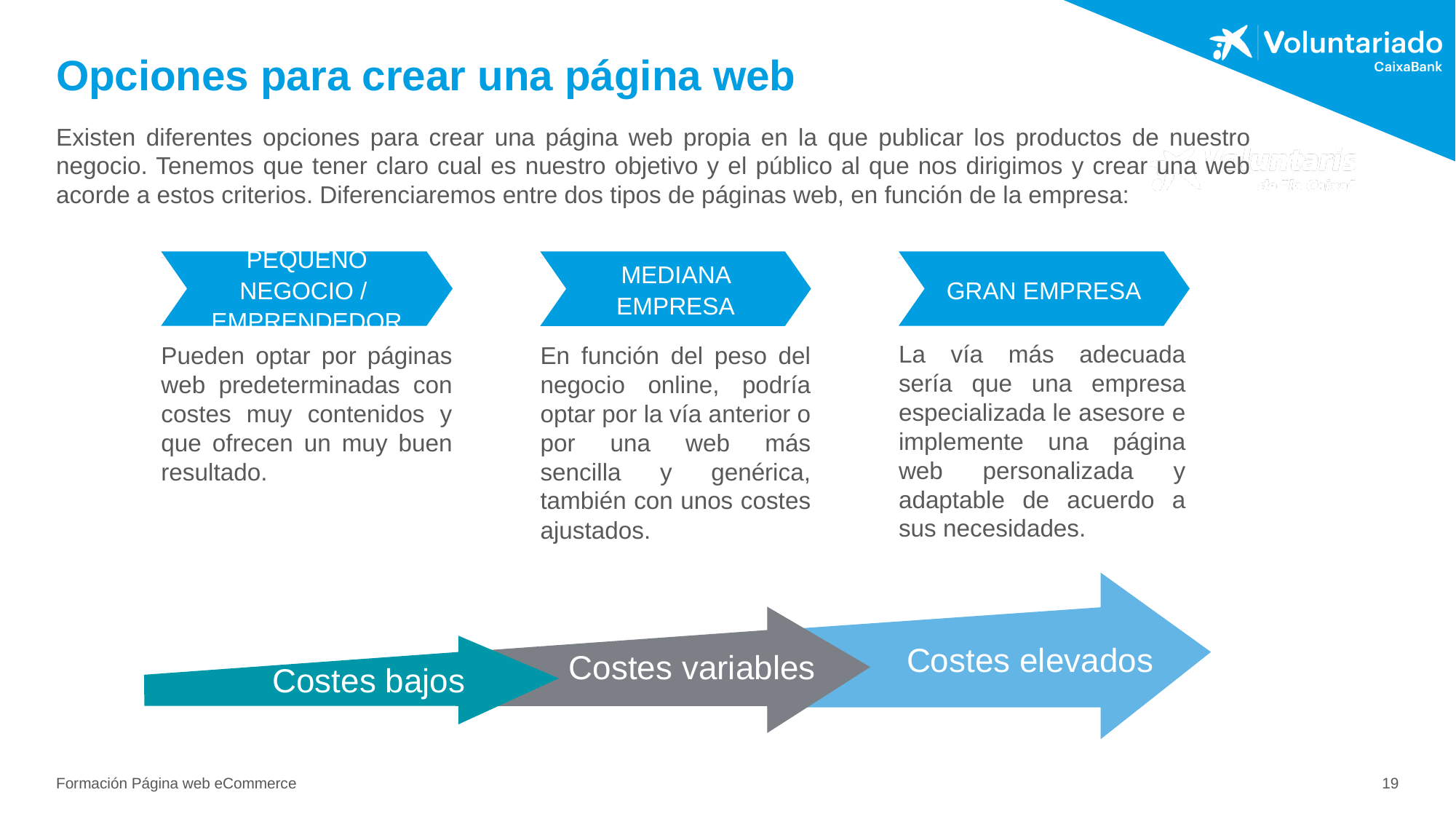

# Opciones para crear una página web
Existen diferentes opciones para crear una página web propia en la que publicar los productos de nuestro negocio. Tenemos que tener claro cual es nuestro objetivo y el público al que nos dirigimos y crear una web acorde a estos criterios. Diferenciaremos entre dos tipos de páginas web, en función de la empresa:
GRAN EMPRESA
PEQUEÑO NEGOCIO /  EMPRENDEDOR
MEDIANA EMPRESA
La vía más adecuada sería que una empresa especializada le asesore e implemente una página web personalizada y adaptable de acuerdo a sus necesidades.
Pueden optar por páginas web predeterminadas con costes muy contenidos y que ofrecen un muy buen resultado.
En función del peso del negocio online, podría optar por la vía anterior o por una web más sencilla y genérica, también con unos costes ajustados.
 Costes elevados

Level 1 bullet
Level 2 bullet
Level 3 bullet
Level 1 bullet
Level 2 bullet
Level 3 bullet
Costes variables
Costes bajos